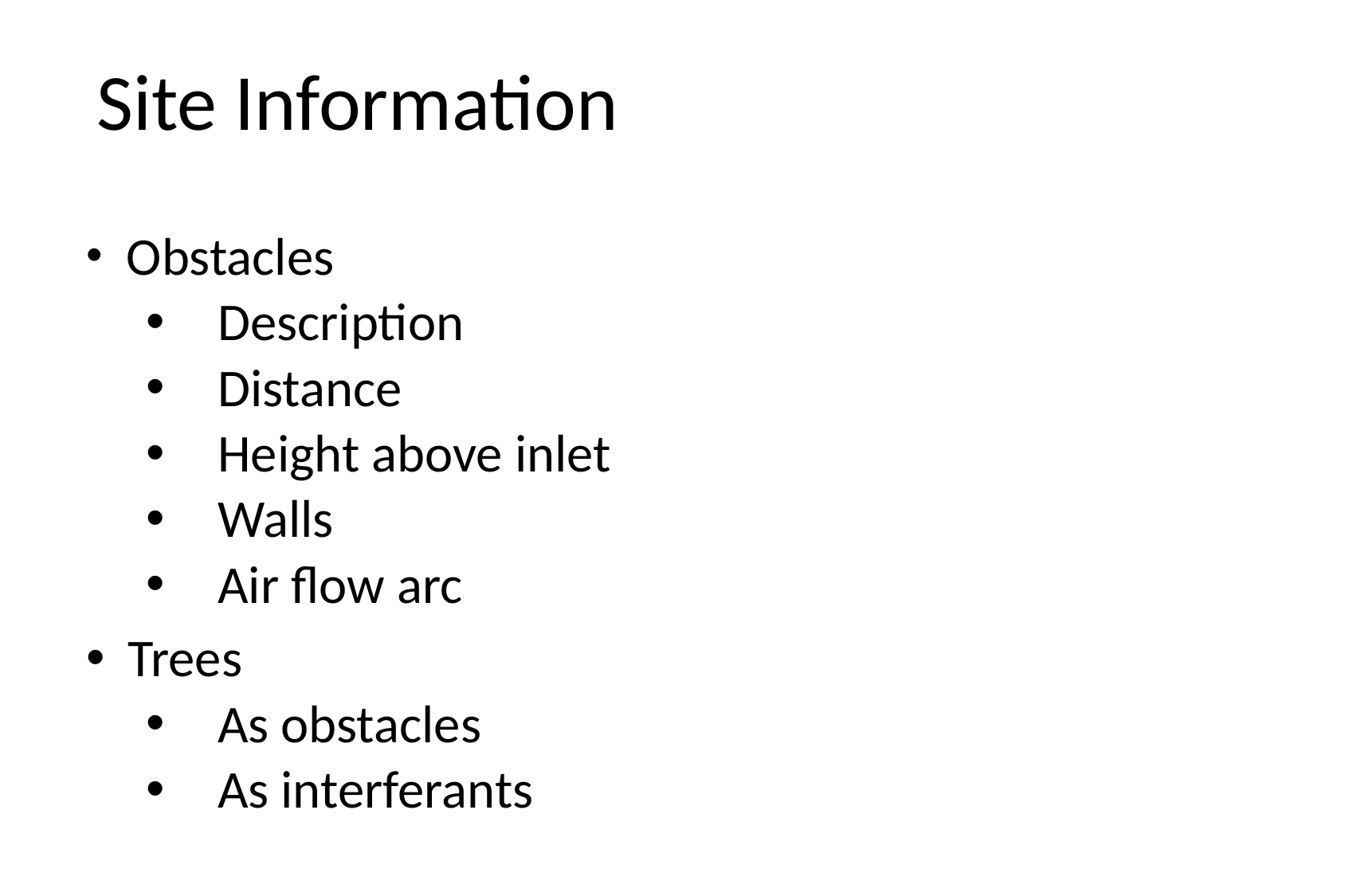

# Site Information
 Obstacles
 Description
 Distance
 Height above inlet
 Walls
 Air flow arc
 Trees
 As obstacles
 As interferants